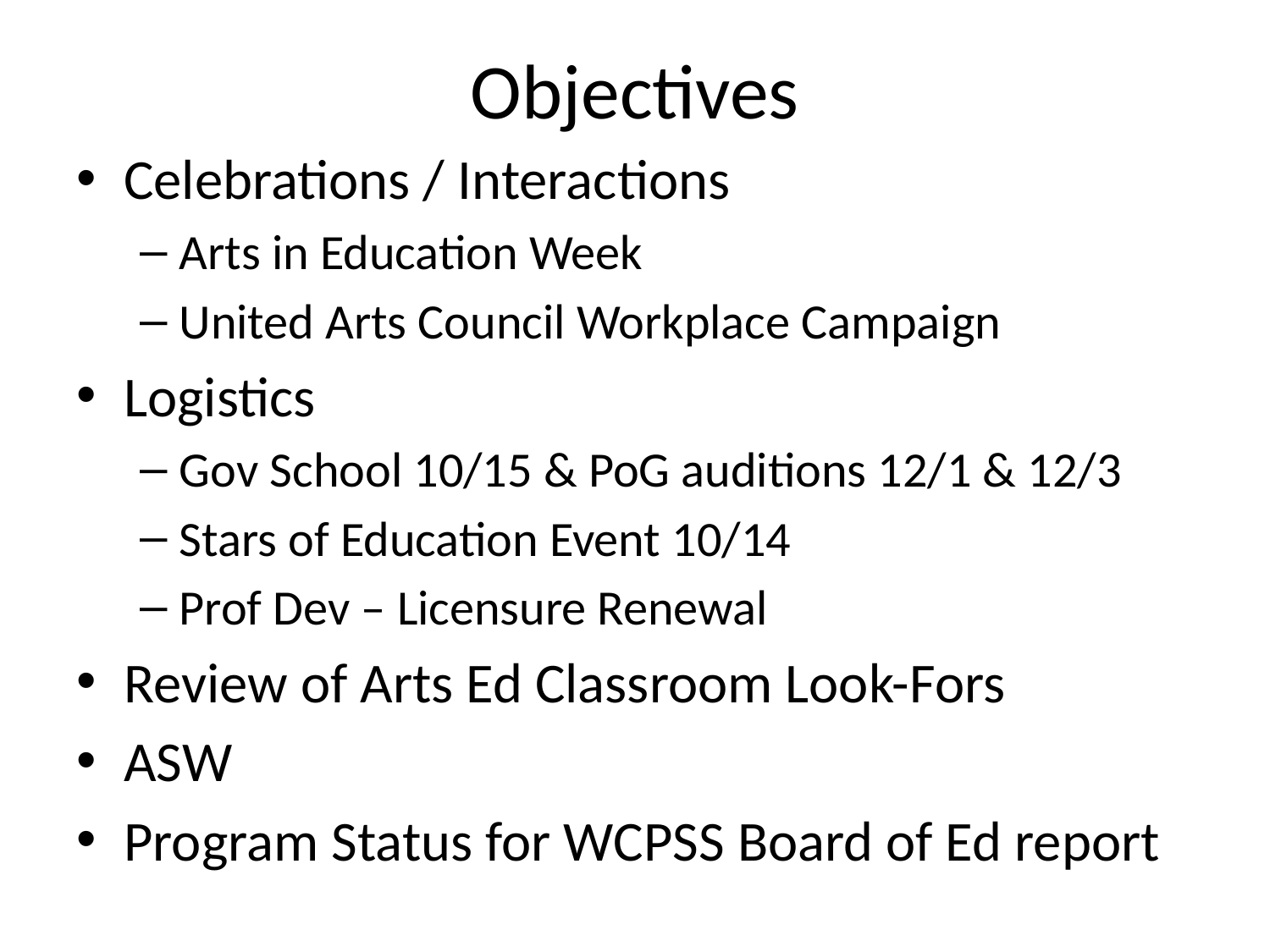

# Objectives
Celebrations / Interactions
Arts in Education Week
United Arts Council Workplace Campaign
Logistics
Gov School 10/15 & PoG auditions 12/1 & 12/3
Stars of Education Event 10/14
Prof Dev – Licensure Renewal
Review of Arts Ed Classroom Look-Fors
ASW
Program Status for WCPSS Board of Ed report